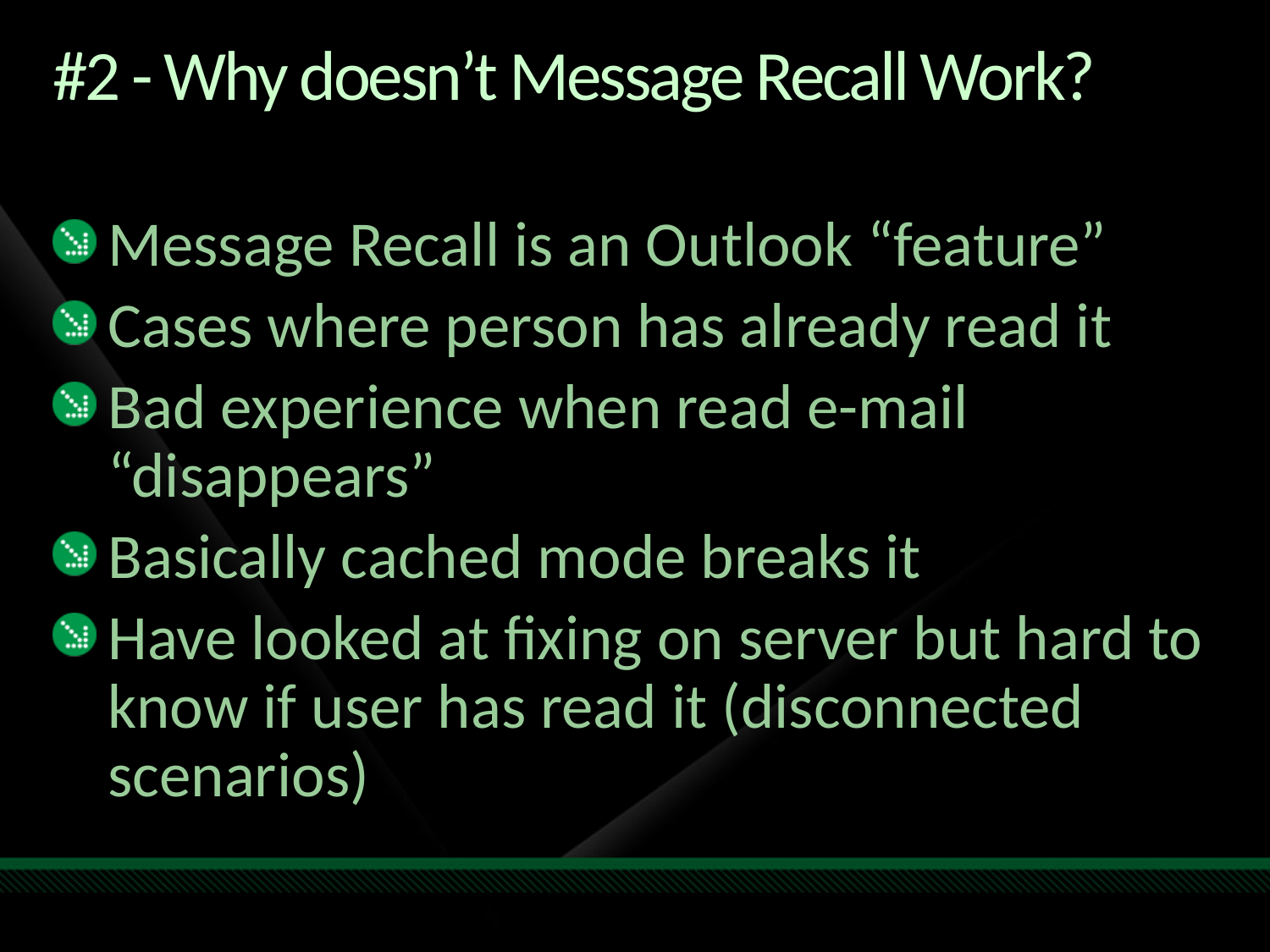

# #2 - Why doesn’t Message Recall Work?
Message Recall is an Outlook “feature”
Cases where person has already read it
Bad experience when read e-mail “disappears”
Basically cached mode breaks it
Have looked at fixing on server but hard to know if user has read it (disconnected scenarios)